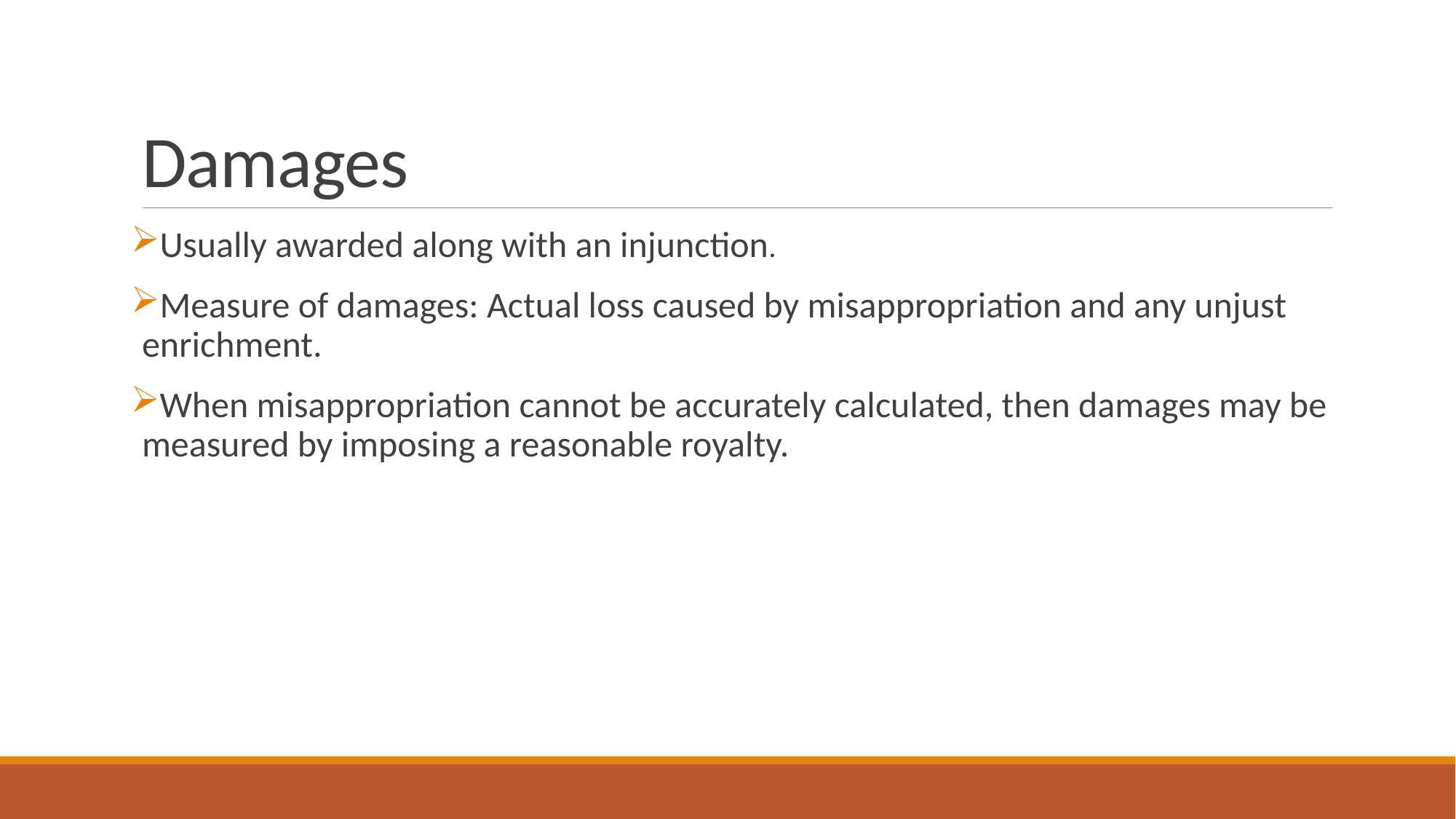

# Damages
Usually awarded along with an injunction.
Measure of damages: Actual loss caused by misappropriation and any unjust enrichment.
When misappropriation cannot be accurately calculated, then damages may be measured by imposing a reasonable royalty.